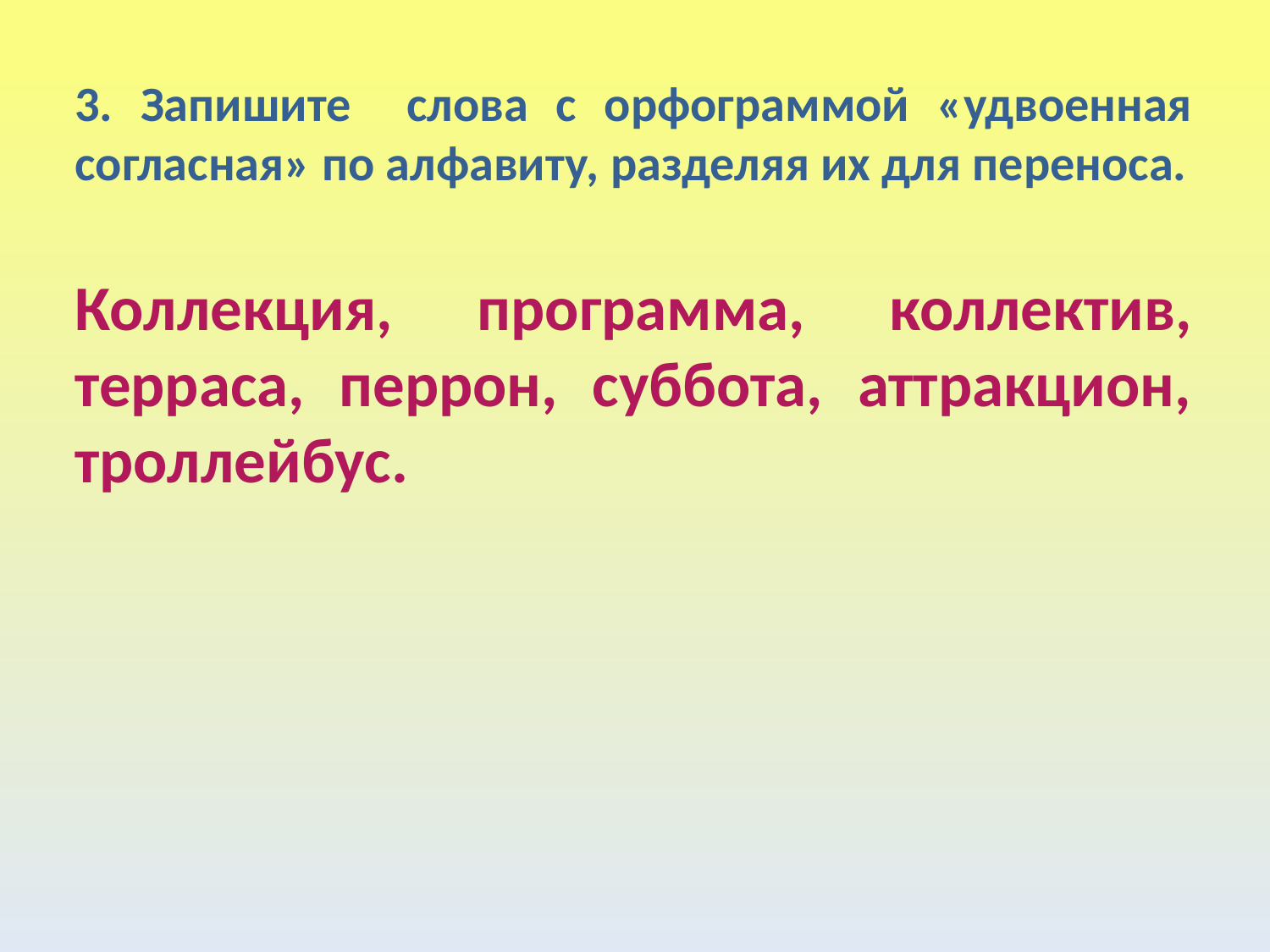

3. Запишите  слова с орфограммой «удвоенная согласная» по алфавиту, разделяя их для переноса.

Коллекция, программа, коллектив, терраса, перрон, суббота, аттракцион, троллейбус.